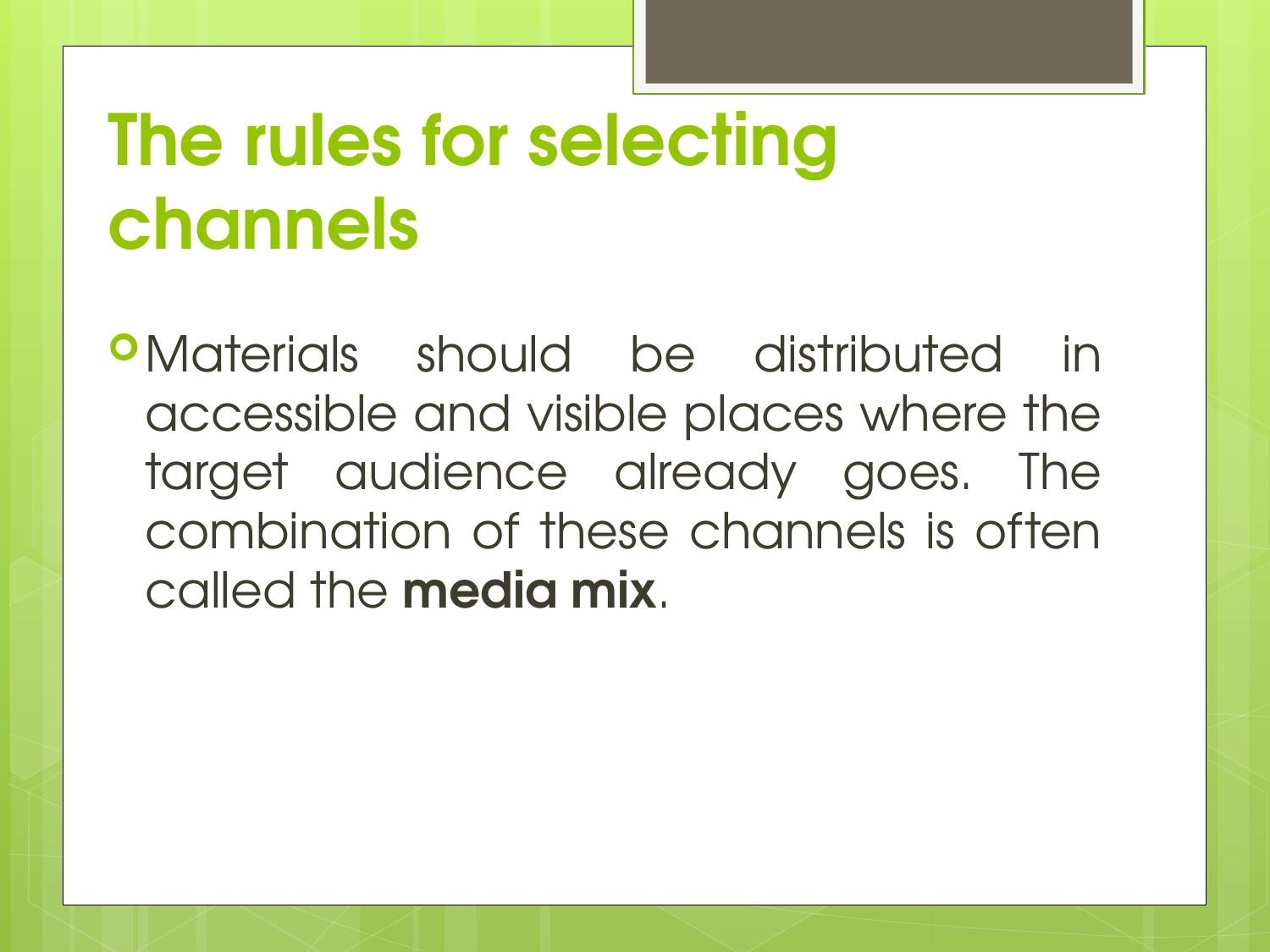

# The rules for selecting channels
Materials should be distributed in accessible and visible places where the target audience already goes. The combination of these channels is often called the media mix.